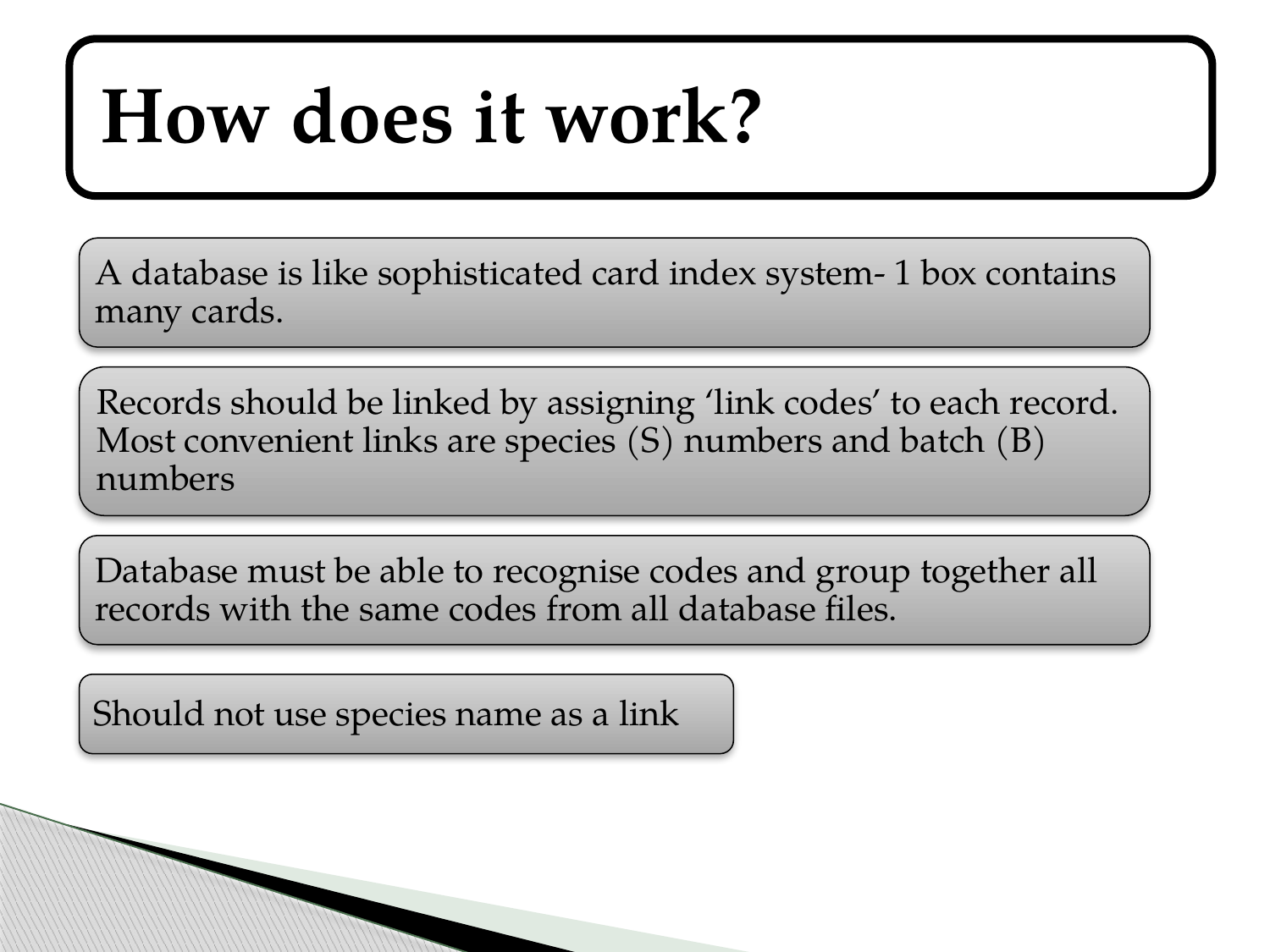

How does it work?
A database is like sophisticated card index system- 1 box contains many cards.
Records should be linked by assigning ‘link codes’ to each record. Most convenient links are species (S) numbers and batch (B) numbers
Database must be able to recognise codes and group together all records with the same codes from all database files.
Should not use species name as a link